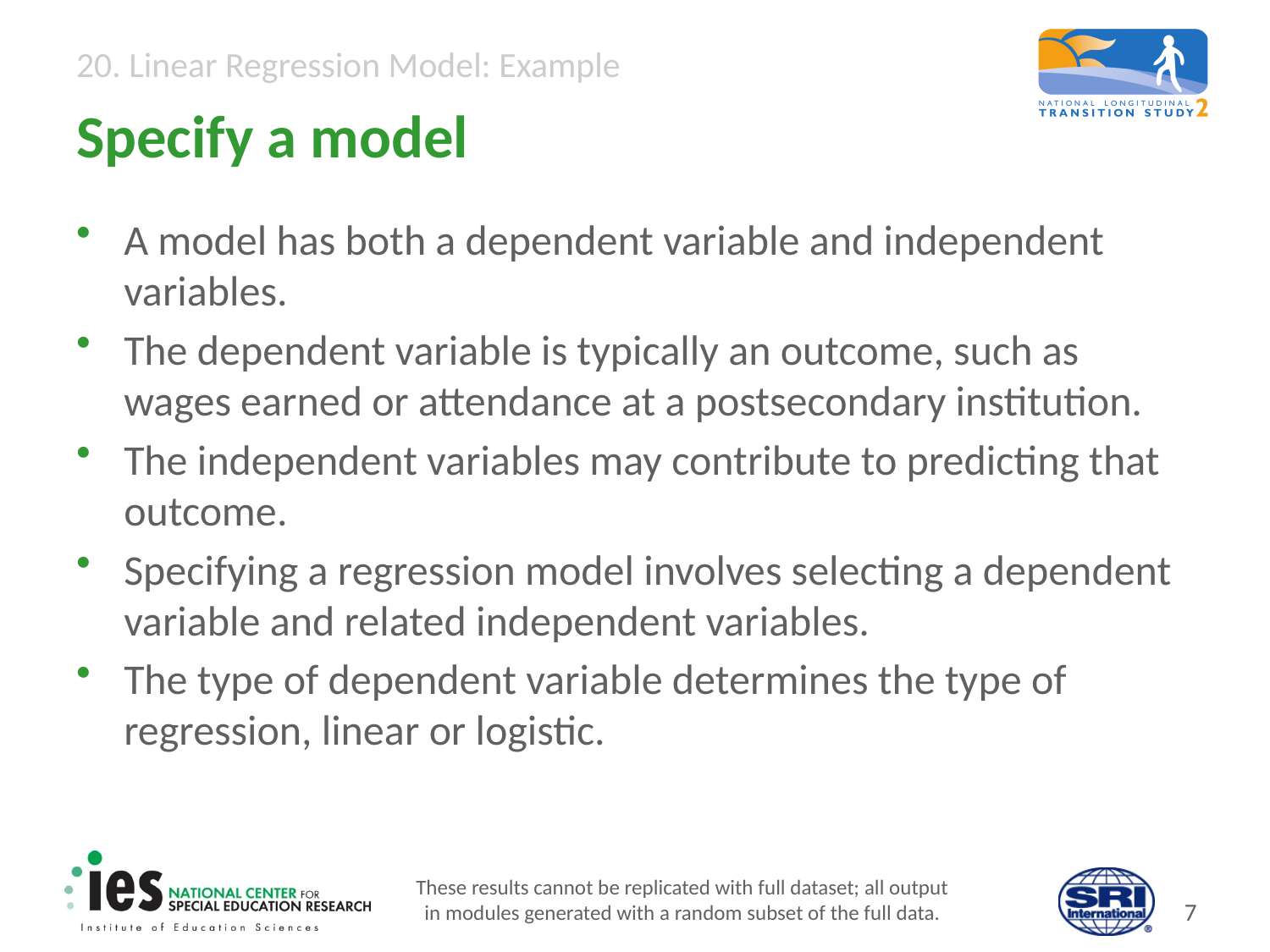

# Specify a model
A model has both a dependent variable and independent variables.
The dependent variable is typically an outcome, such as wages earned or attendance at a postsecondary institution.
The independent variables may contribute to predicting that outcome.
Specifying a regression model involves selecting a dependent variable and related independent variables.
The type of dependent variable determines the type of regression, linear or logistic.
These results cannot be replicated with full dataset; all output
in modules generated with a random subset of the full data.
7